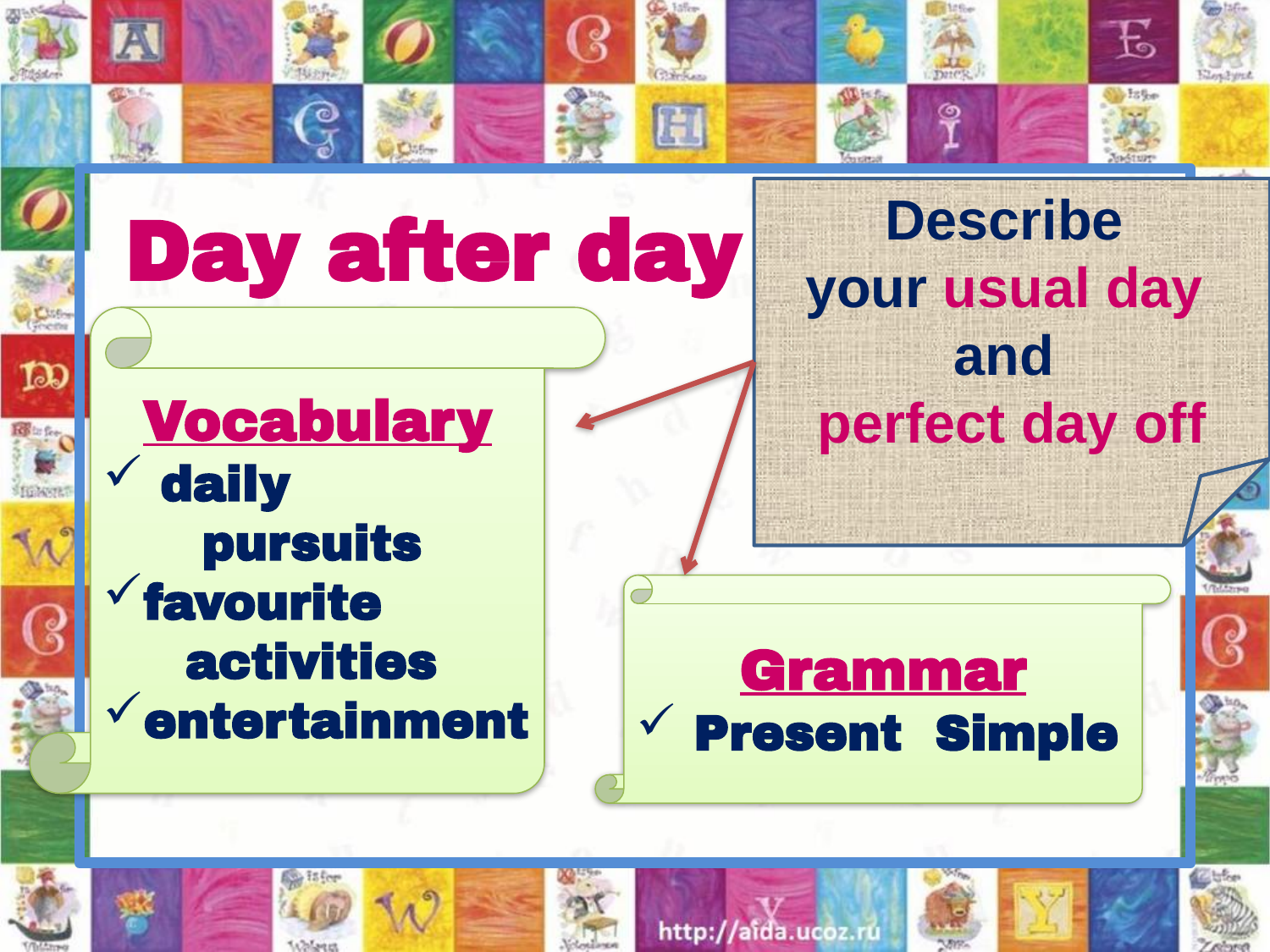

Describe
your usual day
and
perfect day off
Day after day
Vocabulary
 daily
      pursuits
favourite
     activities
entertainment
Grammar
 Present  Simple